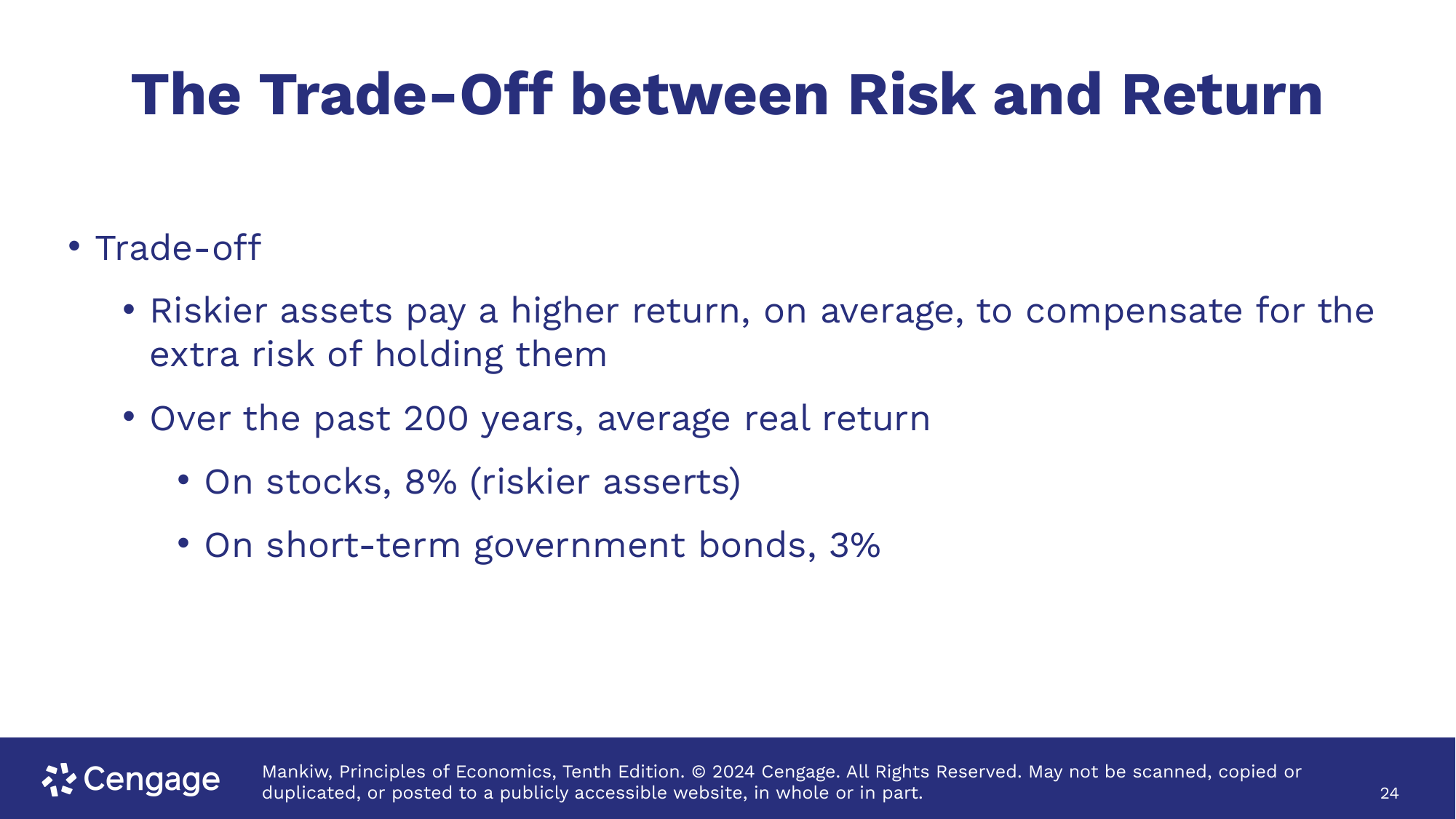

# The Trade-Off between Risk and Return
Trade-off
Riskier assets pay a higher return, on average, to compensate for the extra risk of holding them
Over the past 200 years, average real return
On stocks, 8% (riskier asserts)
On short-term government bonds, 3%